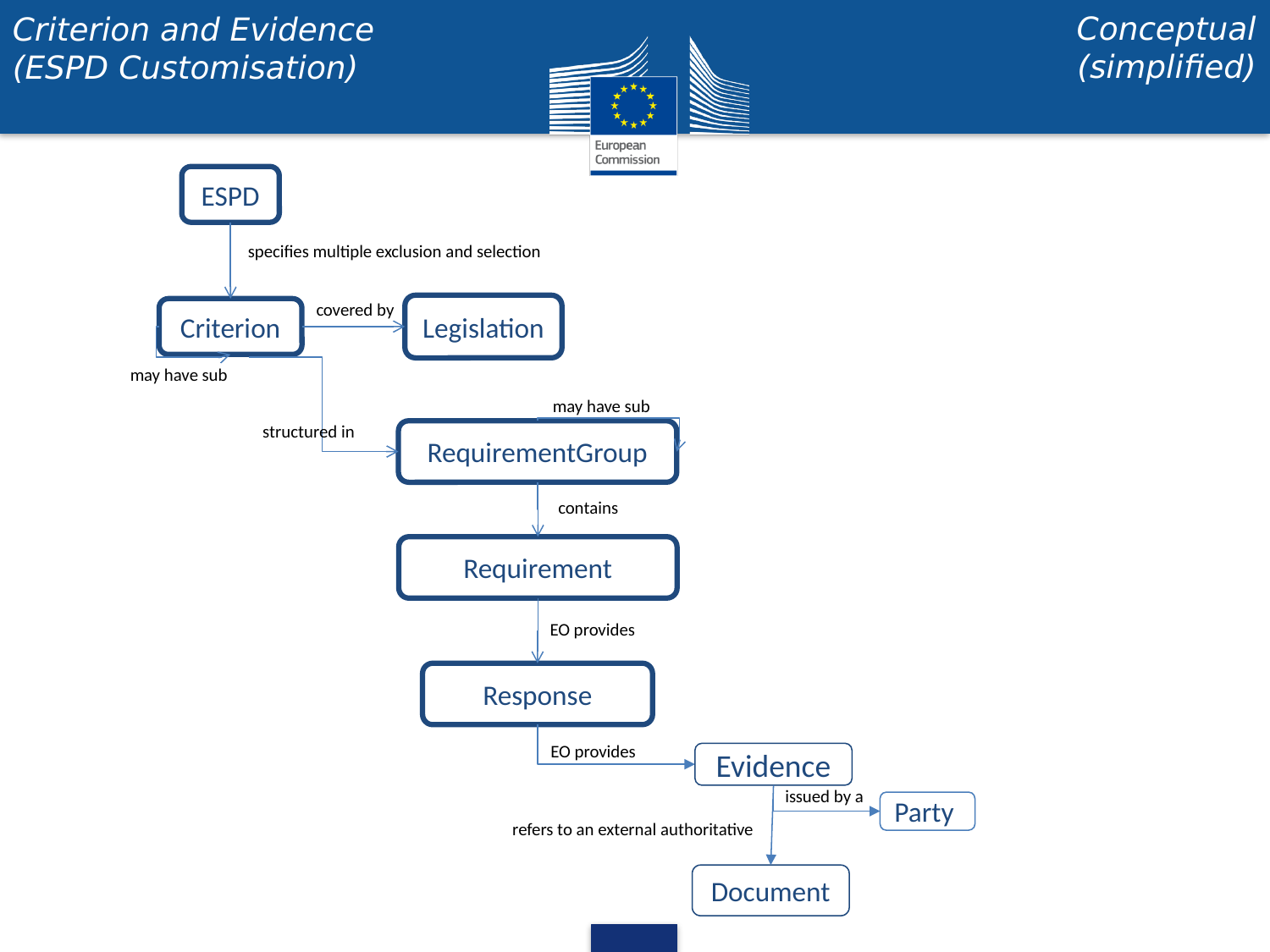

Conceptual
(simplified)
Criterion and Evidence
(ESPD Customisation)
ESPD
specifies multiple exclusion and selection
covered by
Legislation
Criterion
may have sub
may have sub
structured in
RequirementGroup
contains
Requirement
EO provides
Response
EO provides
Evidence
issued by a
Party
refers to an external authoritative
Document